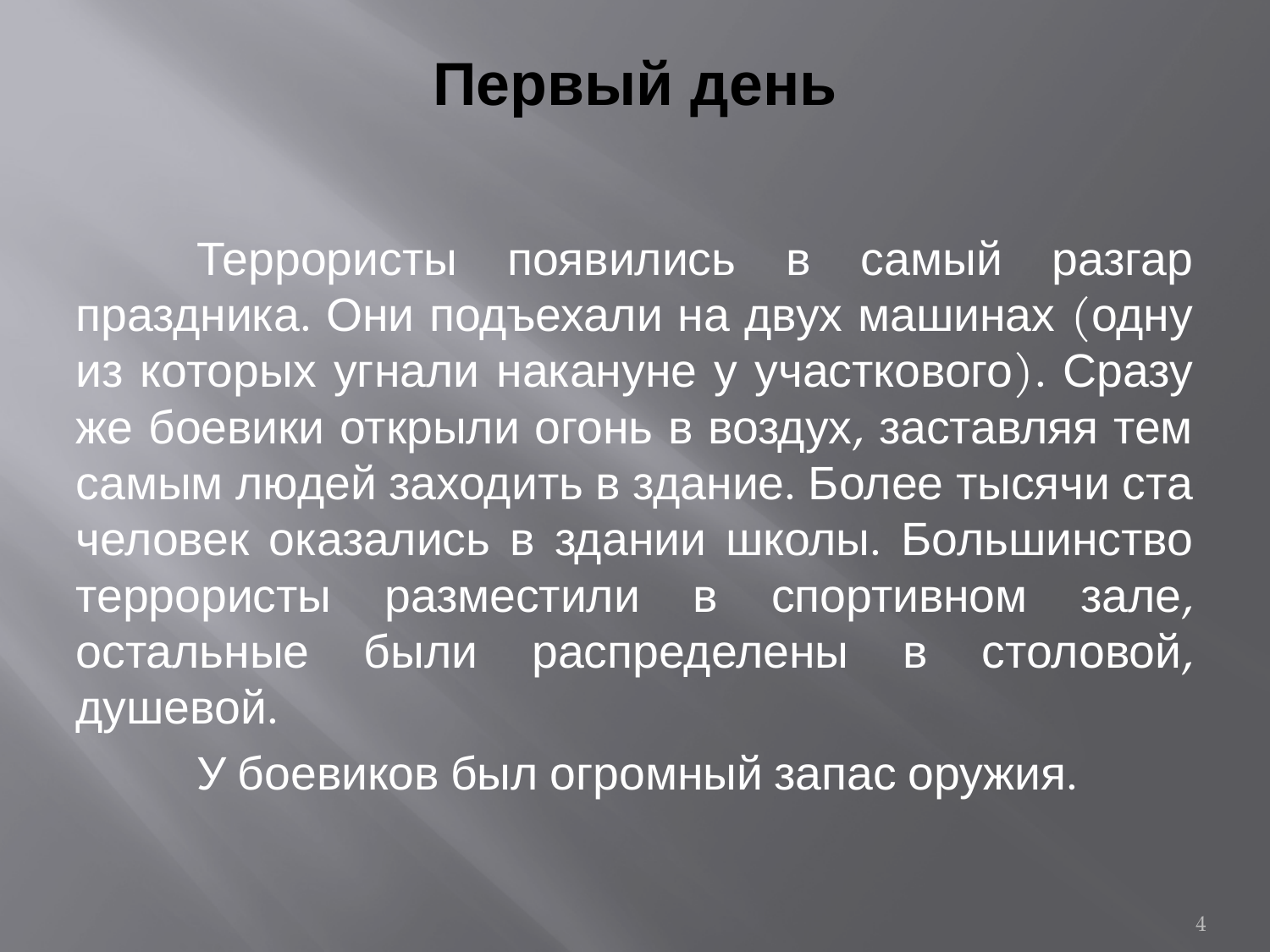

# Первый день
	Террористы появились в самый разгар праздника. Они подъехали на двух машинах (одну из которых угнали накануне у участкового). Сразу же боевики открыли огонь в воздух, заставляя тем самым людей заходить в здание. Более тысячи ста человек оказались в здании школы. Большинство террористы разместили в спортивном зале, остальные были распределены в столовой, душевой.
	У боевиков был огромный запас оружия.

4